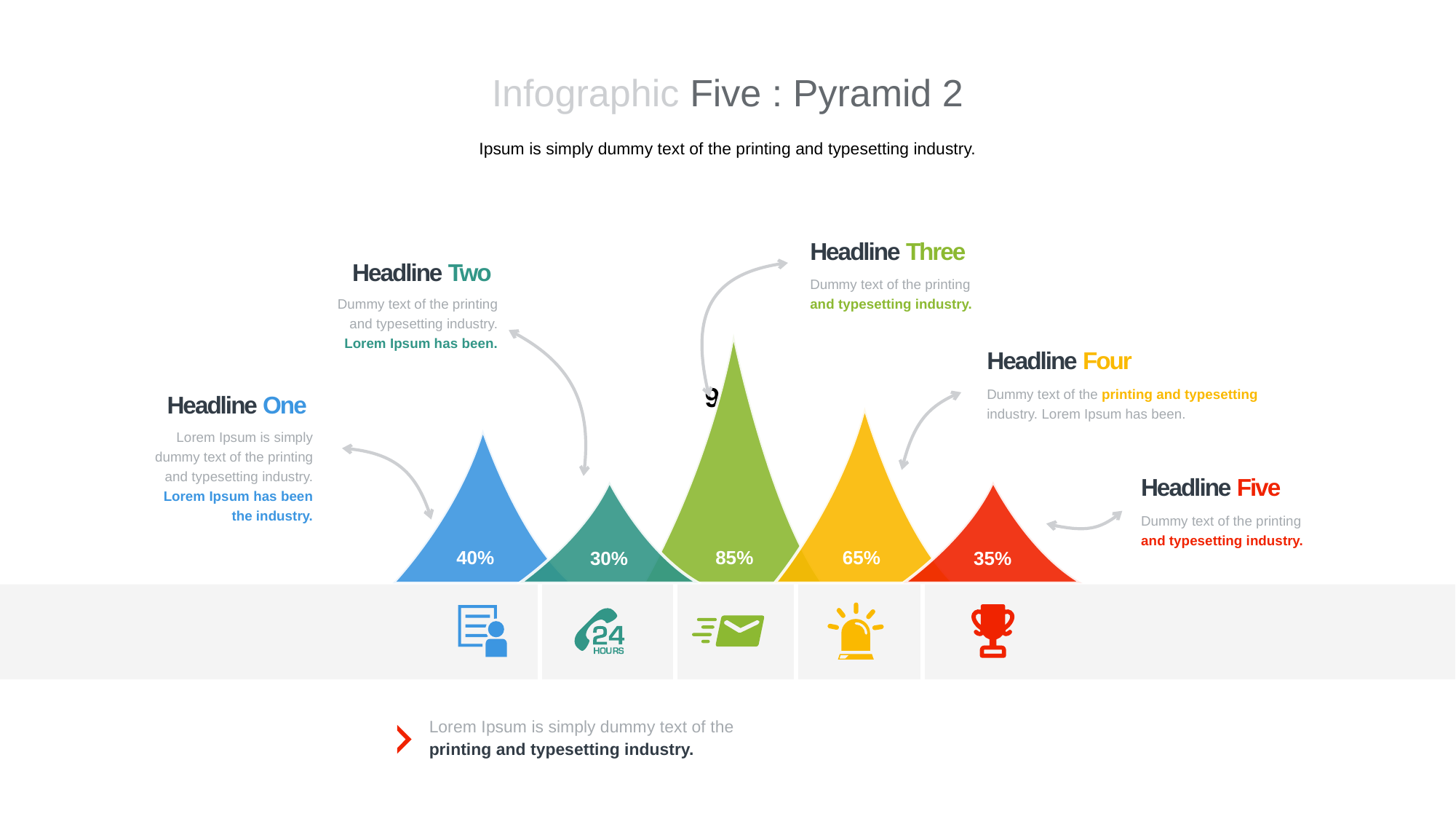

Infographic Five : Pyramid 2
Ipsum is simply dummy text of the printing and typesetting industry.
Headline Three
Headline Two

Dummy text of the printing and typesetting industry.
Dummy text of the printing and typesetting industry.
Lorem Ipsum has been.

85%
Headline Four
9
Dummy text of the printing and typesetting industry. Lorem Ipsum has been.

Headline One

65%
Lorem Ipsum is simply dummy text of the printing and typesetting industry.
Lorem Ipsum has been the industry.

40%

Headline Five

30%

35%
Dummy text of the printing and typesetting industry.

Lorem Ipsum is simply dummy text of the printing and typesetting industry.